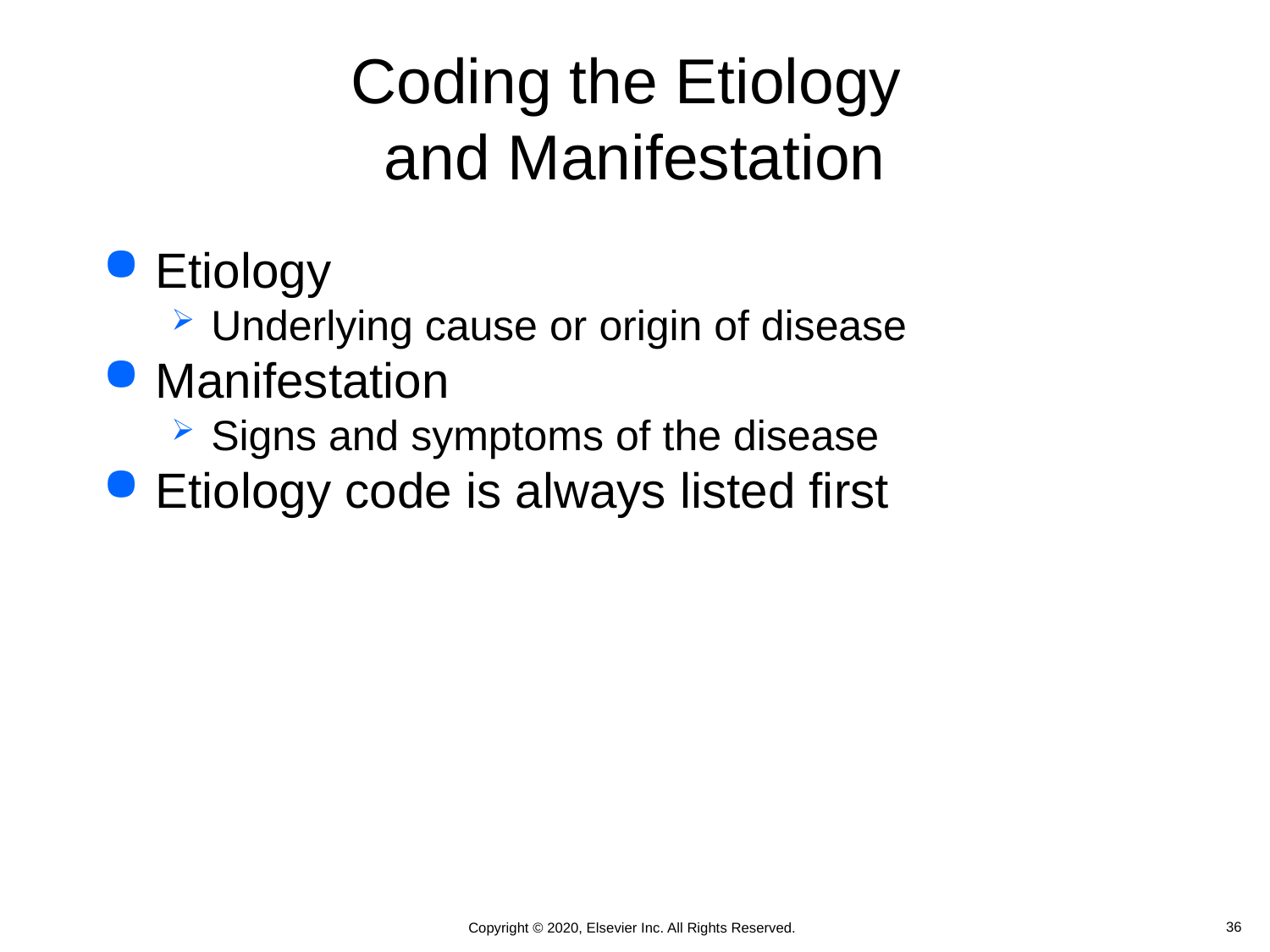

# Coding the Etiology and Manifestation
Etiology
Underlying cause or origin of disease
Manifestation
Signs and symptoms of the disease
Etiology code is always listed first

 36